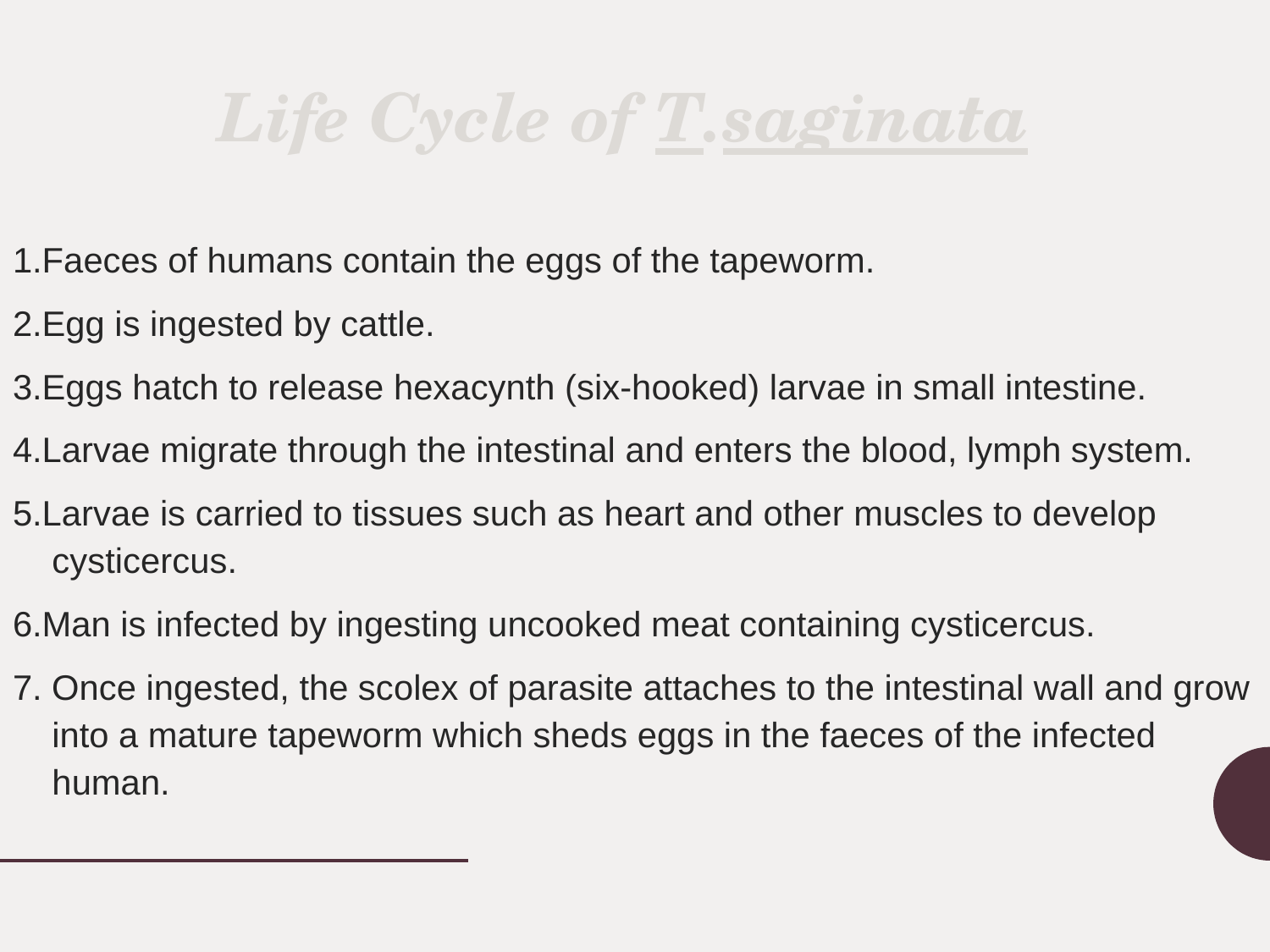

# Life Cycle of T.saginata
1.Faeces of humans contain the eggs of the tapeworm.
2.Egg is ingested by cattle.
3.Eggs hatch to release hexacynth (six-hooked) larvae in small intestine.
4.Larvae migrate through the intestinal and enters the blood, lymph system.
5.Larvae is carried to tissues such as heart and other muscles to develop cysticercus.
6.Man is infected by ingesting uncooked meat containing cysticercus.
7. Once ingested, the scolex of parasite attaches to the intestinal wall and grow into a mature tapeworm which sheds eggs in the faeces of the infected human.